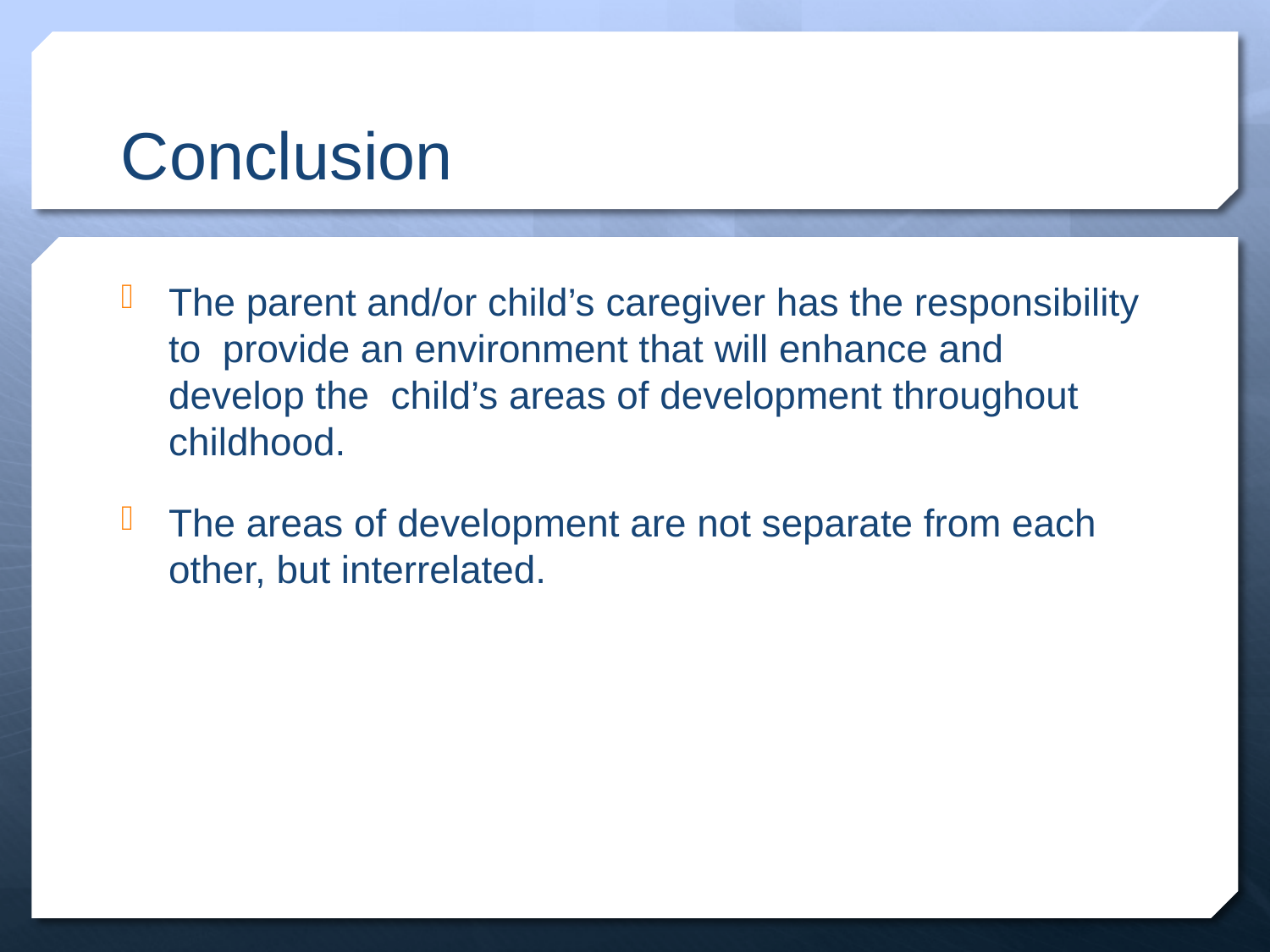

# Conclusion
The parent and/or child’s caregiver has the responsibility to  provide an environment that will enhance and develop the  child’s areas of development throughout childhood.
The areas of development are not separate from each other, but interrelated.